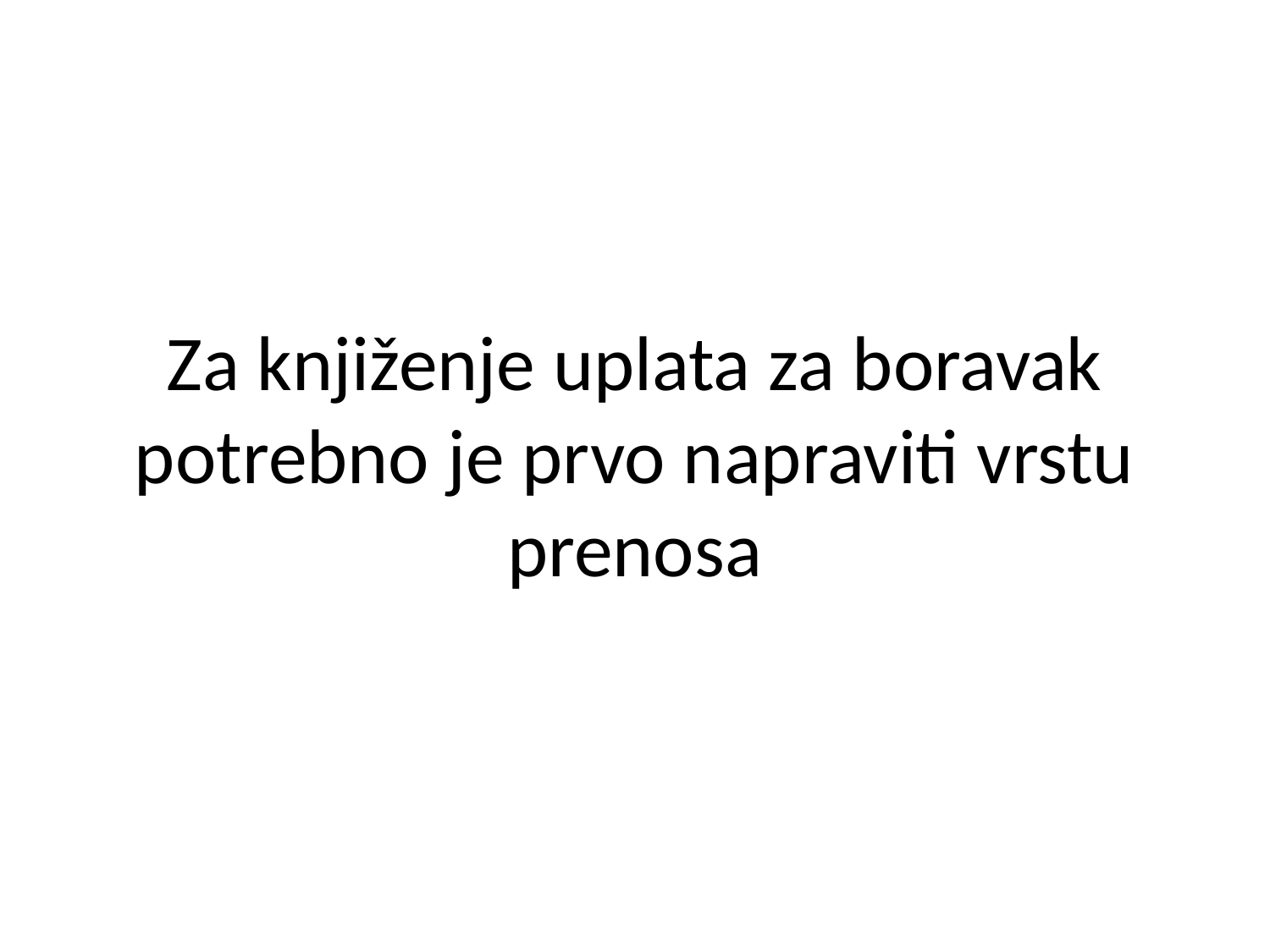

# Za knjiženje uplata za boravak potrebno je prvo napraviti vrstu prenosa